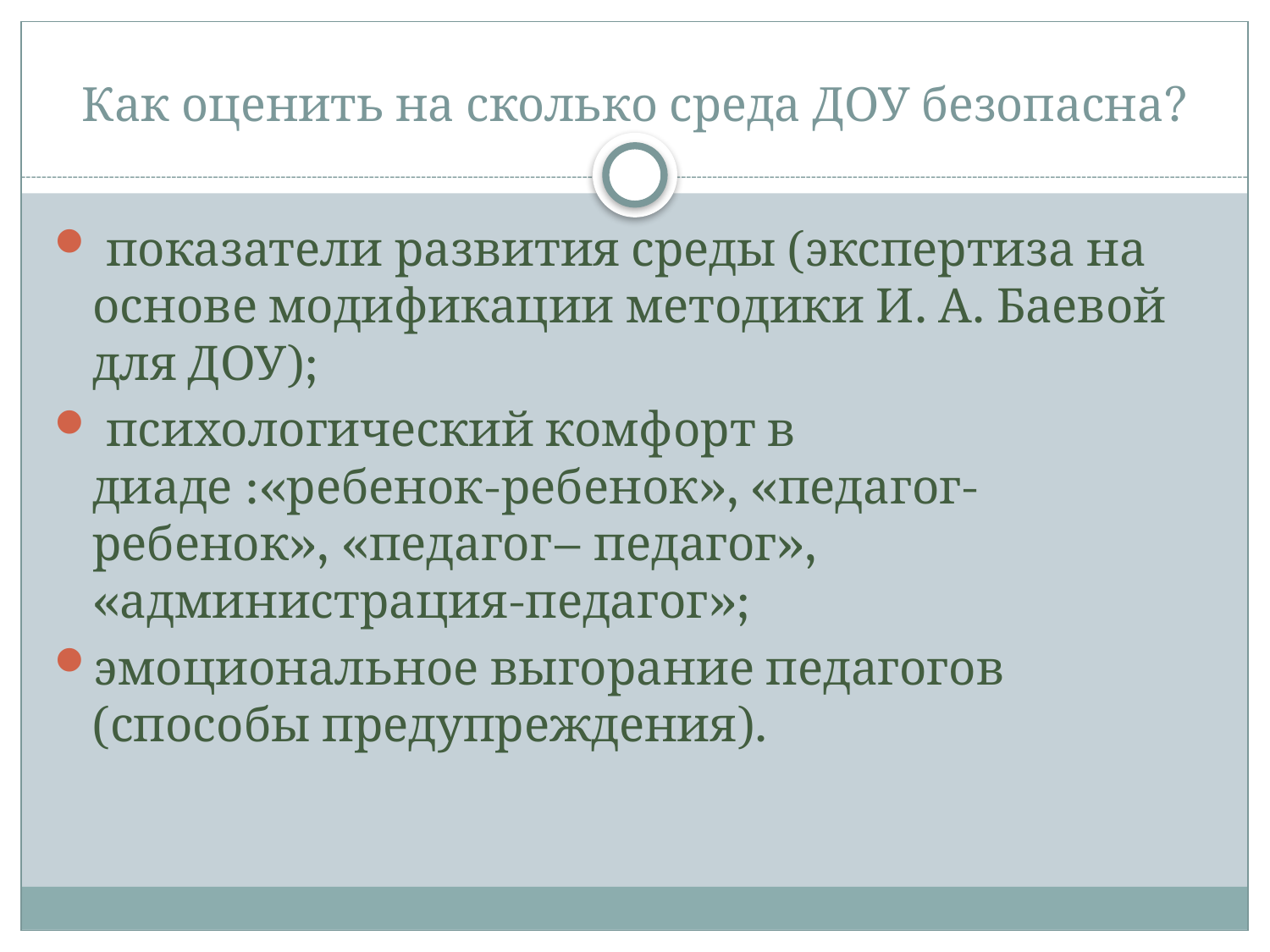

# Как оценить на сколько среда ДОУ безопасна?
 показатели развития среды (экспертиза на основе модификации методики И. А. Баевой для ДОУ);
 психологический комфорт в диаде :«ребенок-ребенок», «педагог- ребенок», «педагог– педагог», «администрация-педагог»;
эмоциональное выгорание педагогов (способы предупреждения).